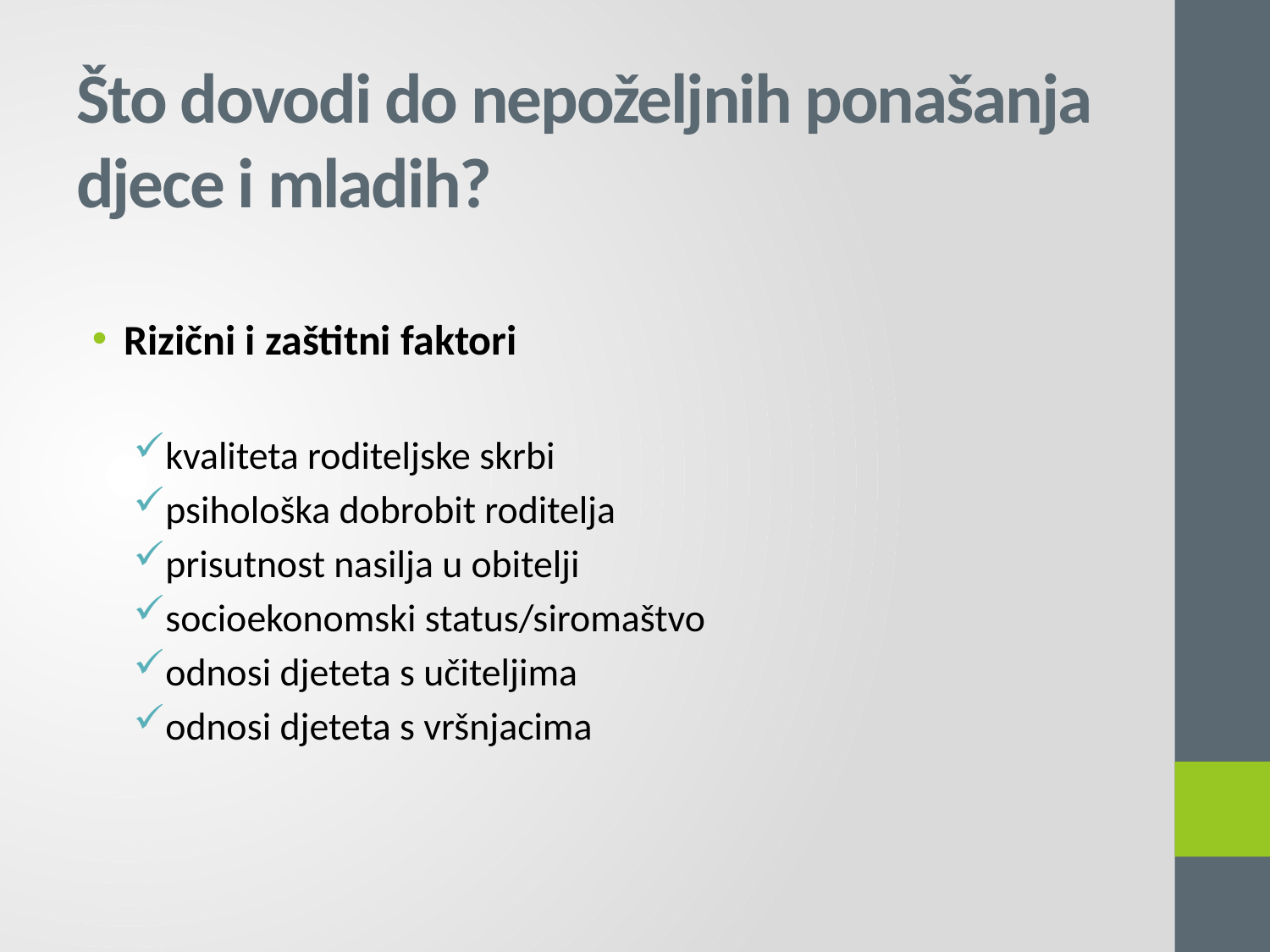

# Što dovodi do nepoželjnih ponašanja djece i mladih?
Rizični i zaštitni faktori

kvaliteta roditeljske skrbi
psihološka dobrobit roditelja
prisutnost nasilja u obitelji
socioekonomski status/siromaštvo
odnosi djeteta s učiteljima
odnosi djeteta s vršnjacima